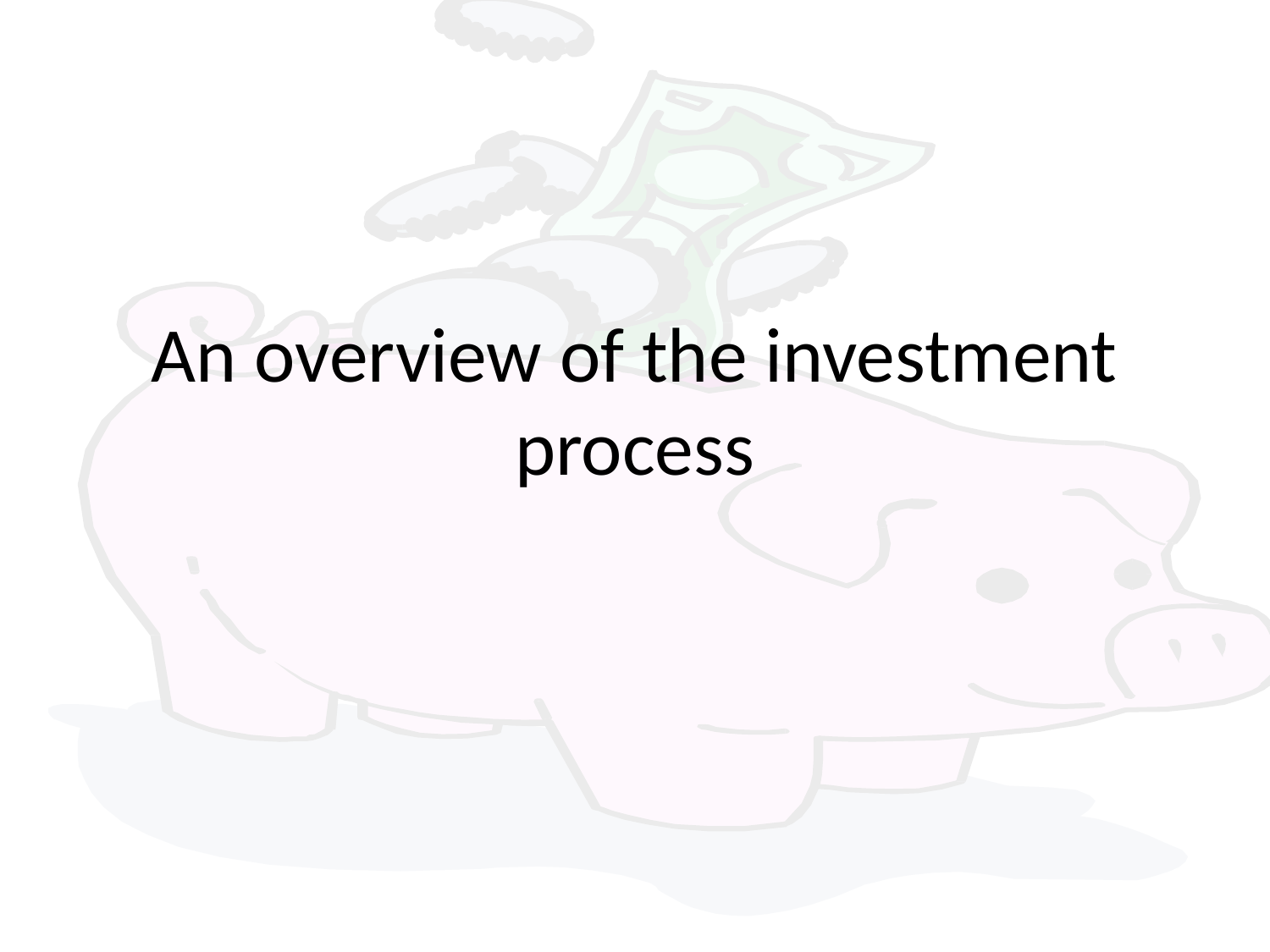

# An overview of the investment process